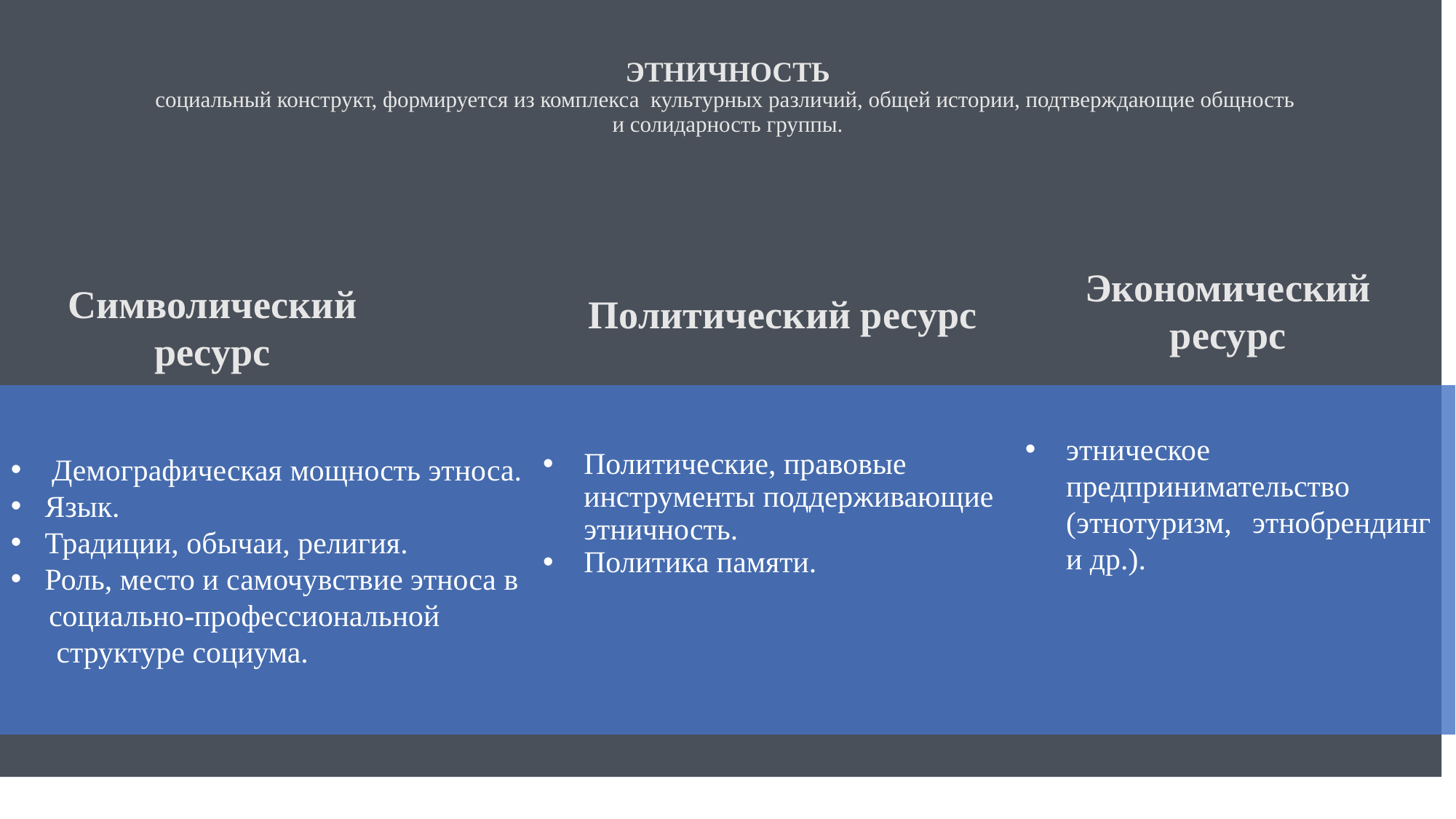

# ЭТНИЧНОСТЬ социальный конструкт, формируется из комплекса  культурных различий, общей истории, подтверждающие общность и солидарность группы.
Символический ресурс

Политический ресурс

Политические, правовые инструменты поддерживающие этничность.
Политика памяти.

Демографическая мощность этноса.
Язык.
Традиции, обычаи, религия.
Роль, место и самочувствие этноса в
     социально-профессиональной
      структуре социума.
Экономический ресурс

этническое предпринимательство (этнотуризм, этнобрендинг и др.).